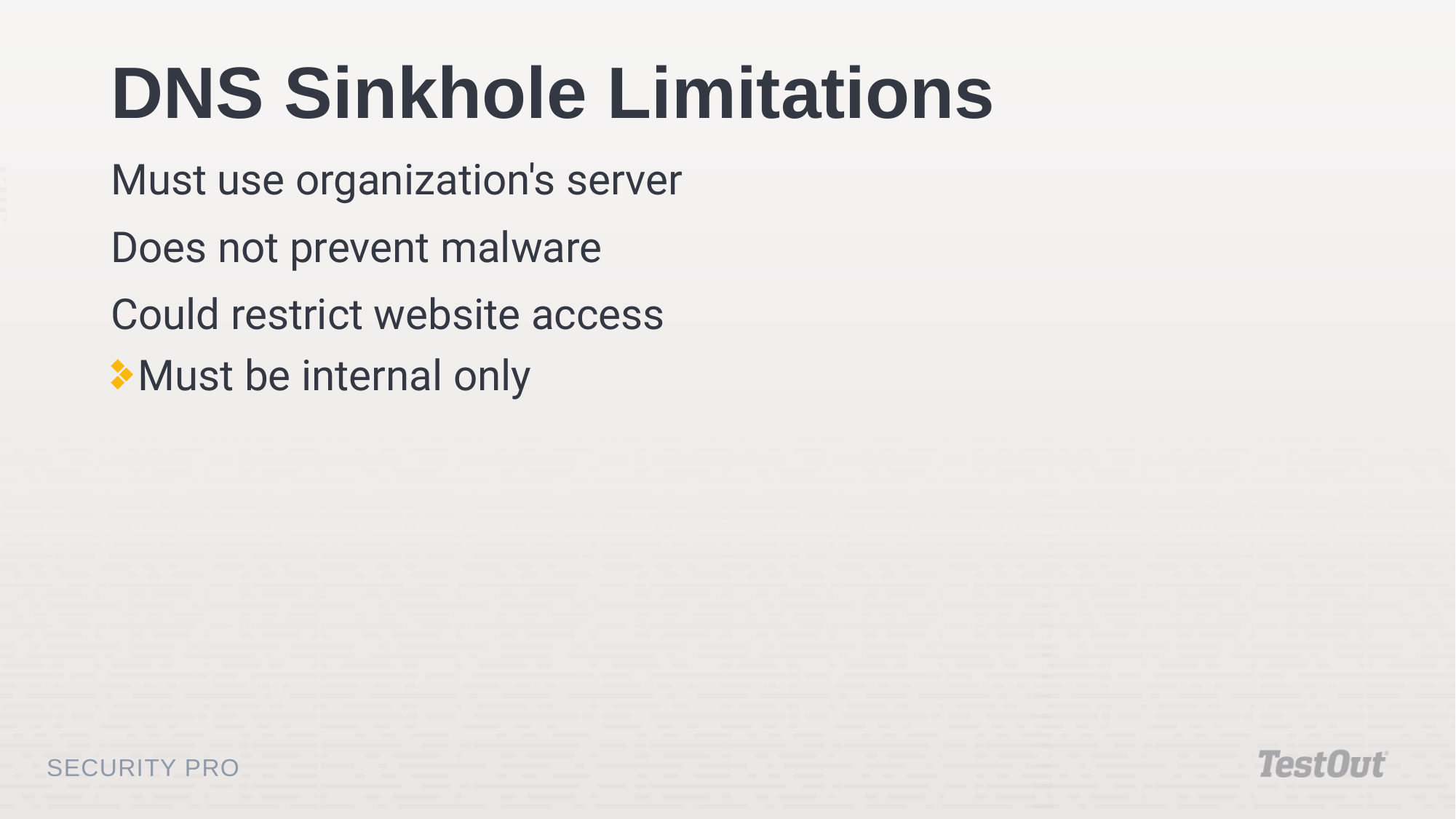

# DNS Sinkhole Limitations
Must use organization's server
Does not prevent malware
Could restrict website access
Must be internal only
Security Pro